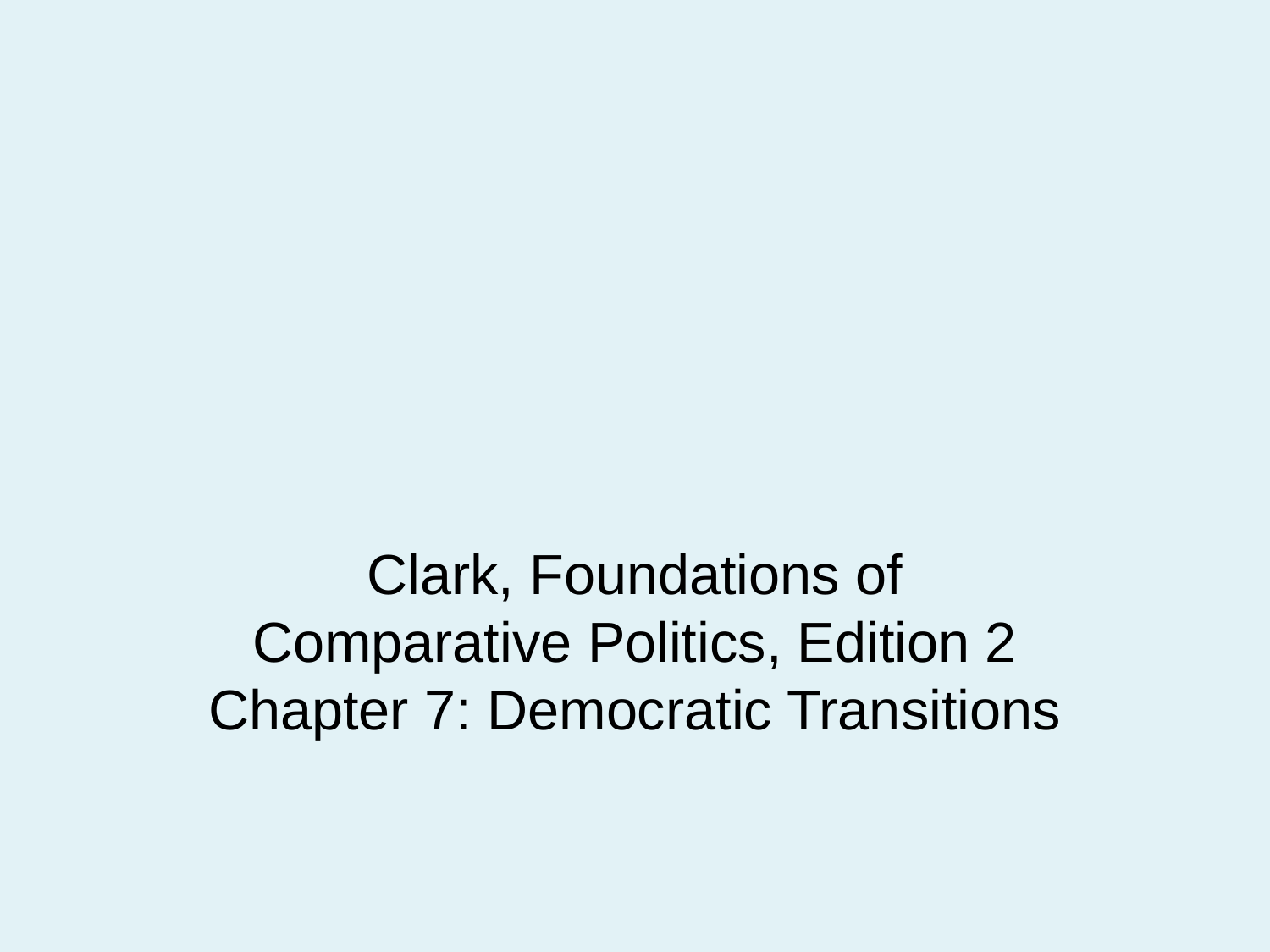

# Clark, Foundations of Comparative Politics, Edition 2 Chapter 7: Democratic Transitions